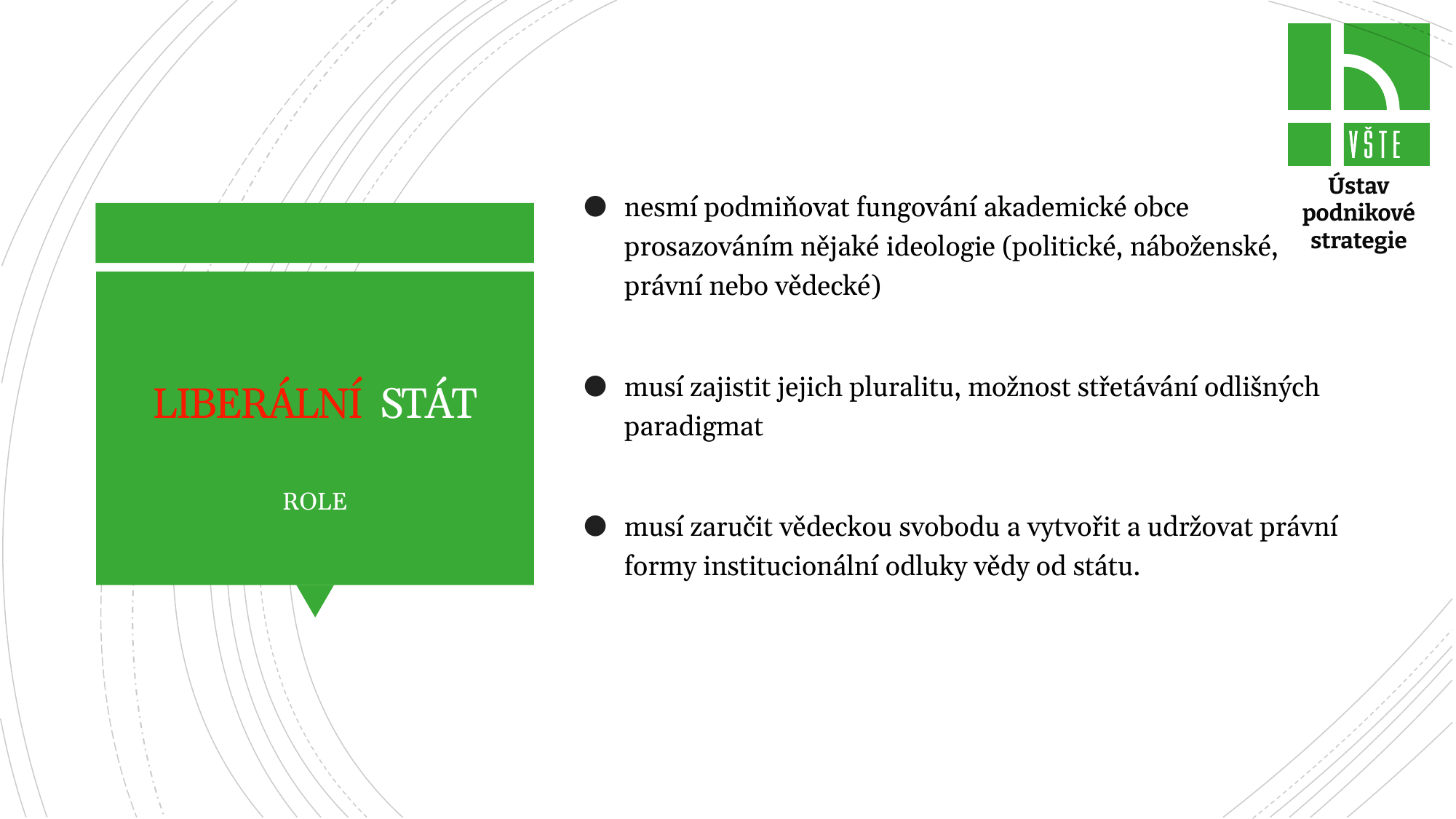

nesmí podmiňovat fungování akademické obce prosazováním nějaké ideologie (politické, náboženské, právní nebo vědecké)

musí zajistit jejich pluralitu, možnost střetávání odlišných paradigmat

musí zaručit vědeckou svobodu a vytvořit a udržovat právní formy institucionální odluky vědy od státu.

# LIBERÁLNÍ  STÁT
ROLE